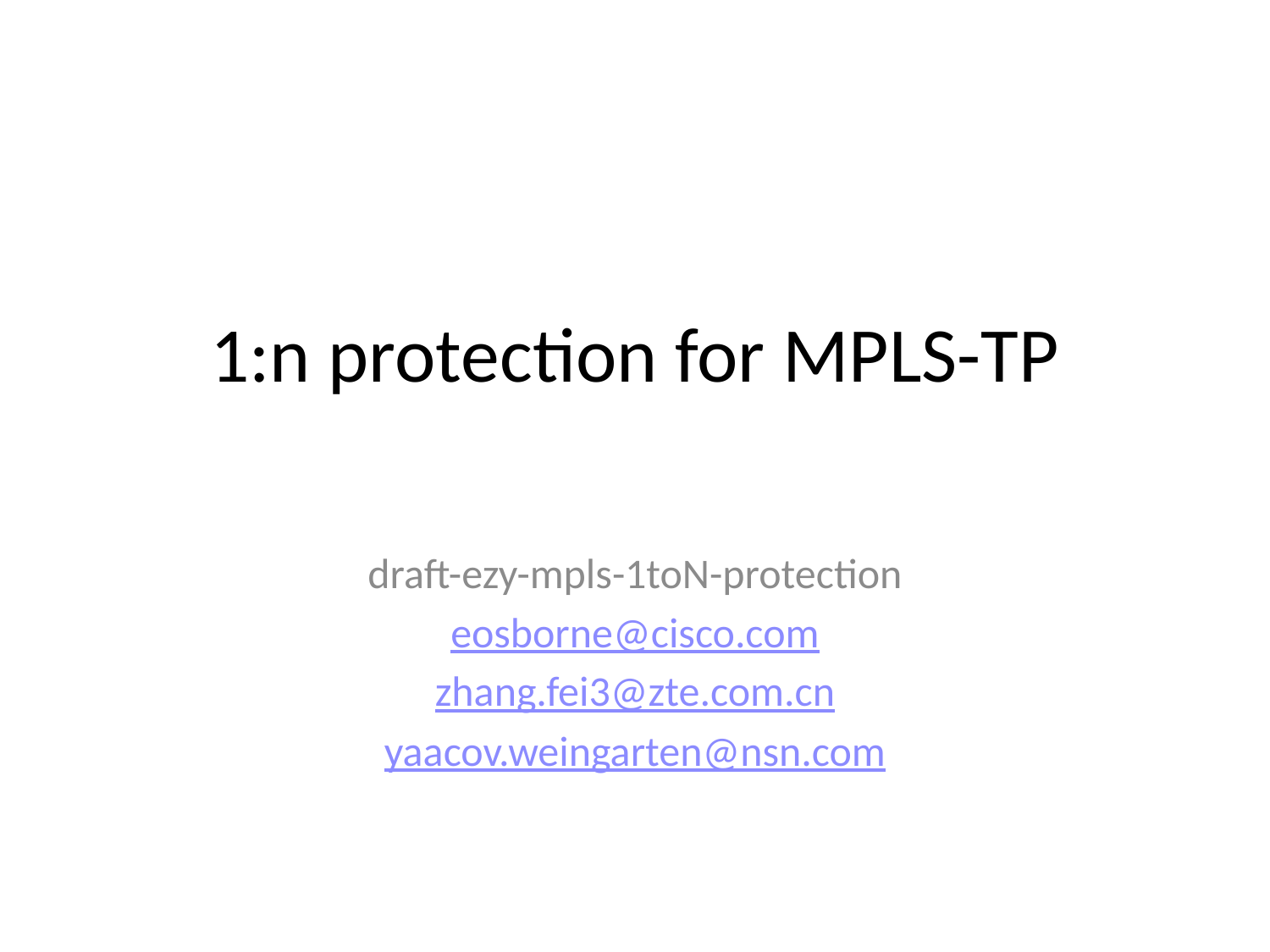

# 1:n protection for MPLS-TP
draft-ezy-mpls-1toN-protection
eosborne@cisco.com
zhang.fei3@zte.com.cn
yaacov.weingarten@nsn.com